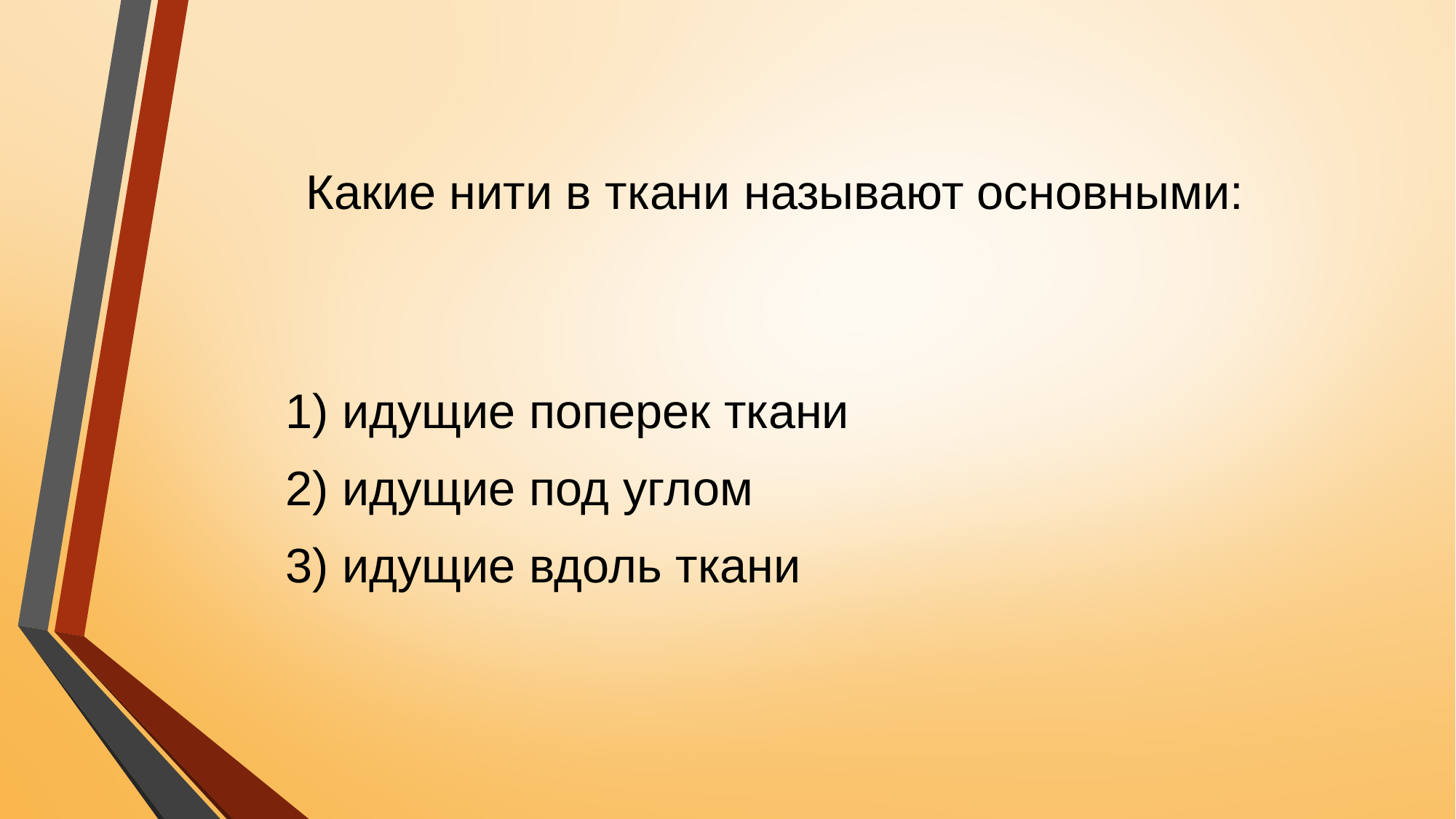

# Какие нити в ткани называют основными:
1) идущие поперек ткани
2) идущие под углом
3) идущие вдоль ткани